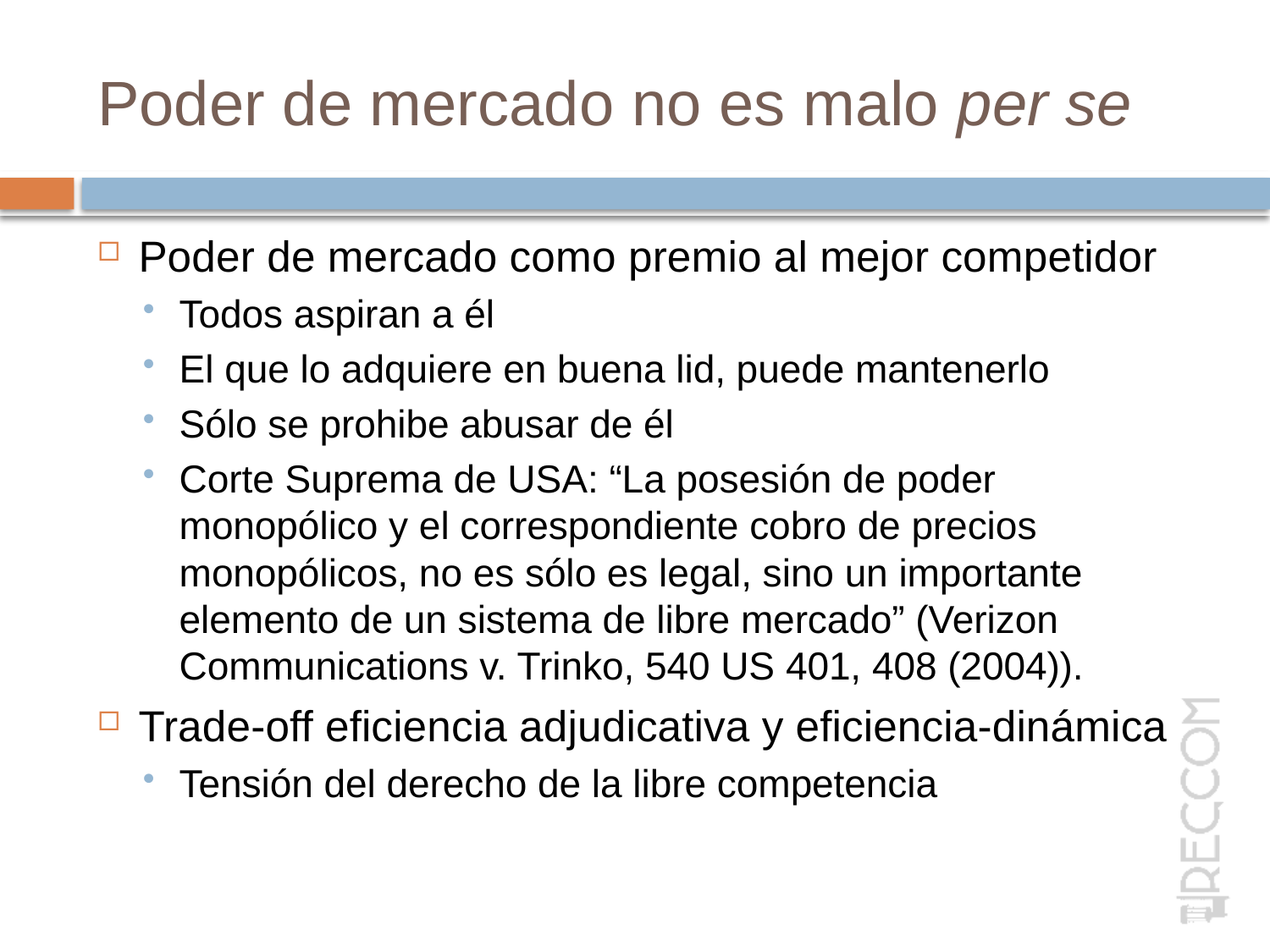

# Poder de mercado no es malo per se
Poder de mercado como premio al mejor competidor
Todos aspiran a él
El que lo adquiere en buena lid, puede mantenerlo
Sólo se prohibe abusar de él
Corte Suprema de USA: “La posesión de poder monopólico y el correspondiente cobro de precios monopólicos, no es sólo es legal, sino un importante elemento de un sistema de libre mercado” (Verizon Communications v. Trinko, 540 US 401, 408 (2004)).
Trade-off eficiencia adjudicativa y eficiencia-dinámica
Tensión del derecho de la libre competencia